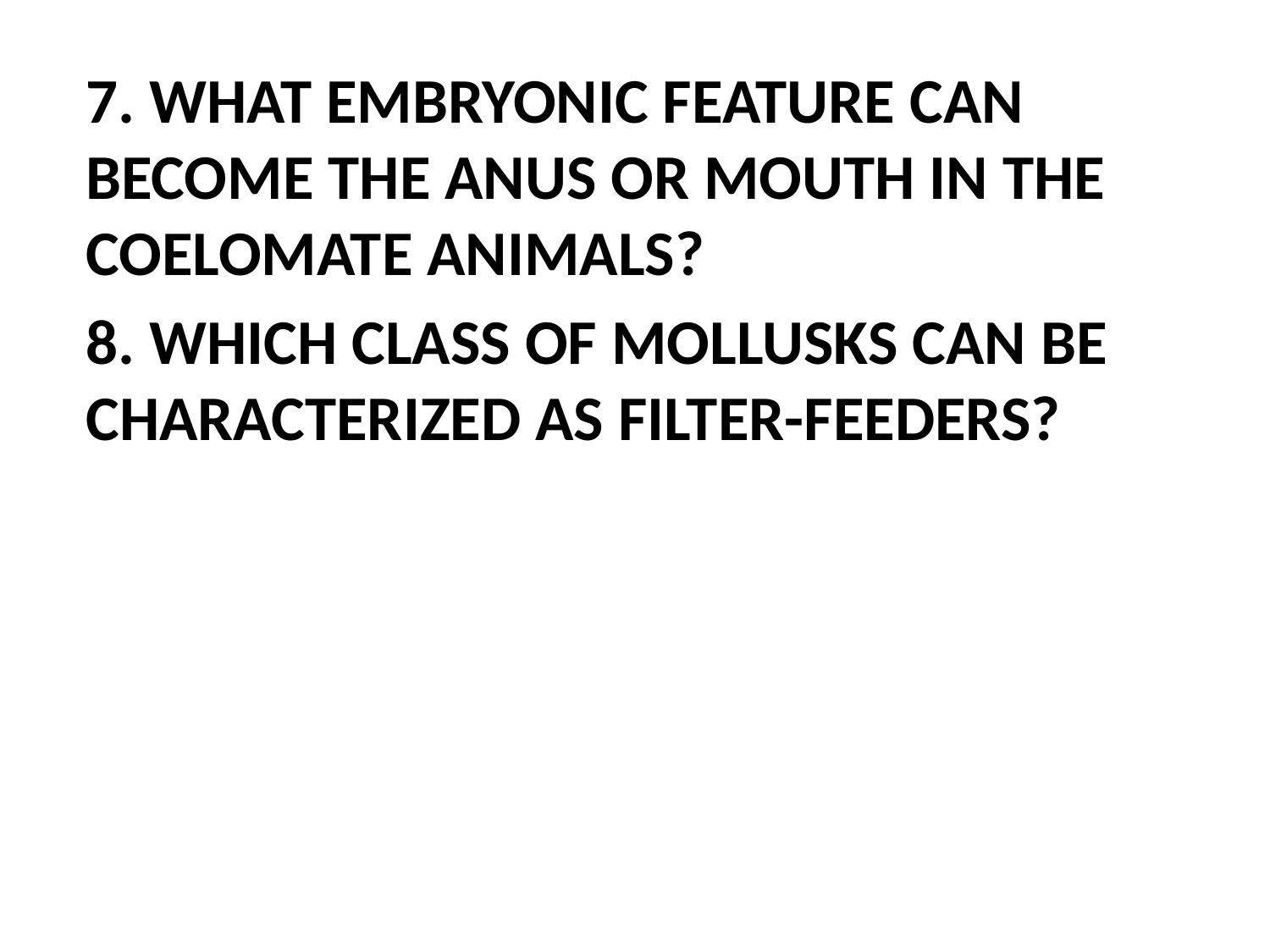

7. WHAT EMBRYONIC FEATURE CAN BECOME THE ANUS OR MOUTH IN THE COELOMATE ANIMALS?
8. WHICH CLASS OF MOLLUSKS CAN BE CHARACTERIZED AS FILTER-FEEDERS?